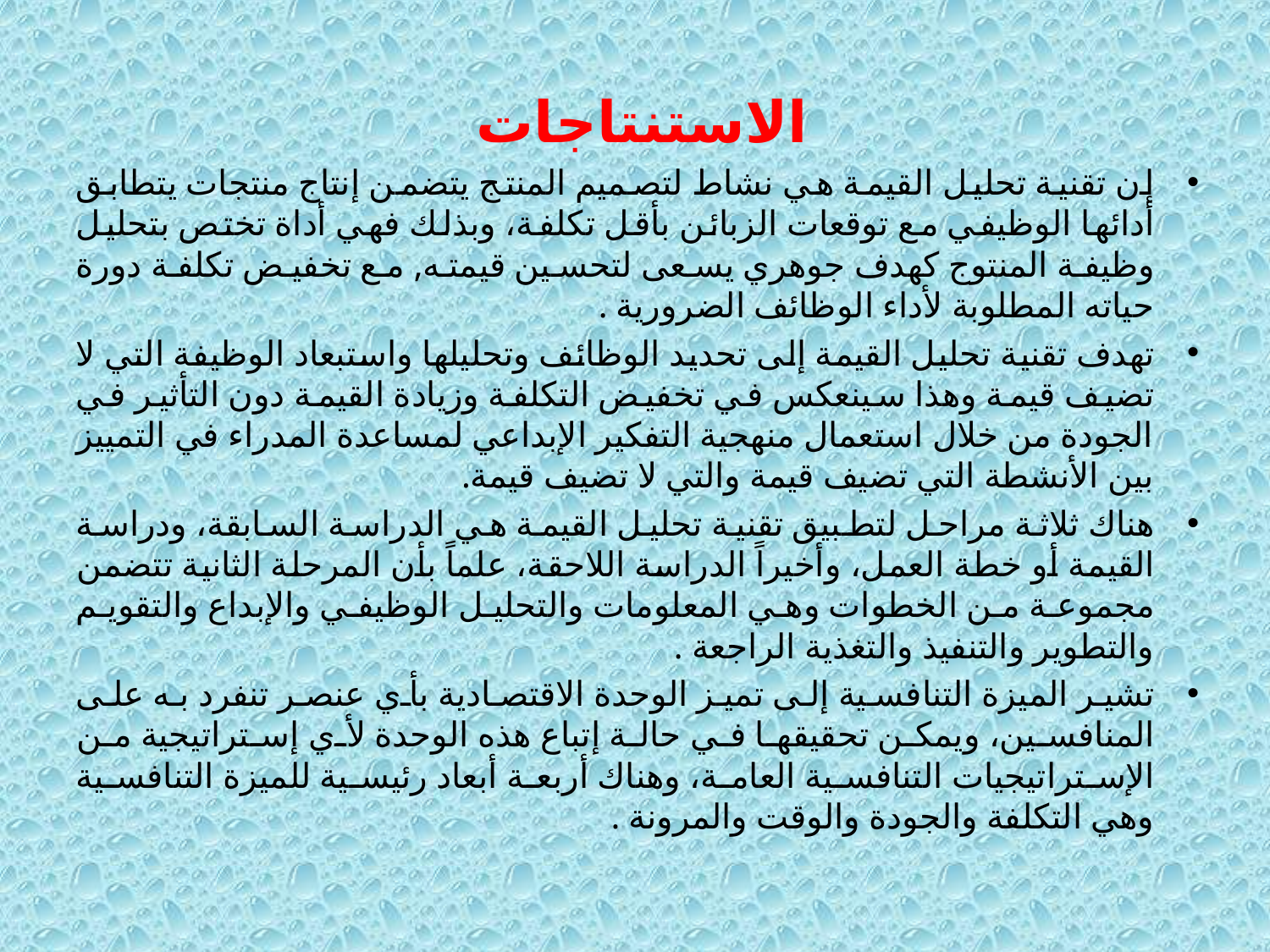

الاستنتاجات
إن تقنية تحليل القيمة هي نشاط لتصميم المنتج يتضمن إنتاج منتجات يتطابق أدائها الوظيفي مع توقعات الزبائن بأقل تكلفة، وبذلك فهي أداة تختص بتحليل وظيفة المنتوج كهدف جوهري يسعى لتحسين قيمته, مع تخفيض تكلفة دورة حياته المطلوبة لأداء الوظائف الضرورية .
تهدف تقنية تحليل القيمة إلى تحديد الوظائف وتحليلها واستبعاد الوظيفة التي لا تضيف قيمة وهذا سينعكس في تخفيض التكلفة وزيادة القيمة دون التأثير في الجودة من خلال استعمال منهجية التفكير الإبداعي لمساعدة المدراء في التمييز بين الأنشطة التي تضيف قيمة والتي لا تضيف قيمة.
هناك ثلاثة مراحل لتطبيق تقنية تحليل القيمة هي الدراسة السابقة، ودراسة القيمة أو خطة العمل، وأخيراً الدراسة اللاحقة، علماً بأن المرحلة الثانية تتضمن مجموعة من الخطوات وهي المعلومات والتحليل الوظيفي والإبداع والتقويم والتطوير والتنفيذ والتغذية الراجعة .
تشير الميزة التنافسية إلى تميز الوحدة الاقتصادية بأي عنصر تنفرد به على المنافسين، ويمكن تحقيقها في حالة إتباع هذه الوحدة لأي إستراتيجية من الإستراتيجيات التنافسية العامة، وهناك أربعة أبعاد رئيسية للميزة التنافسية وهي التكلفة والجودة والوقت والمرونة .